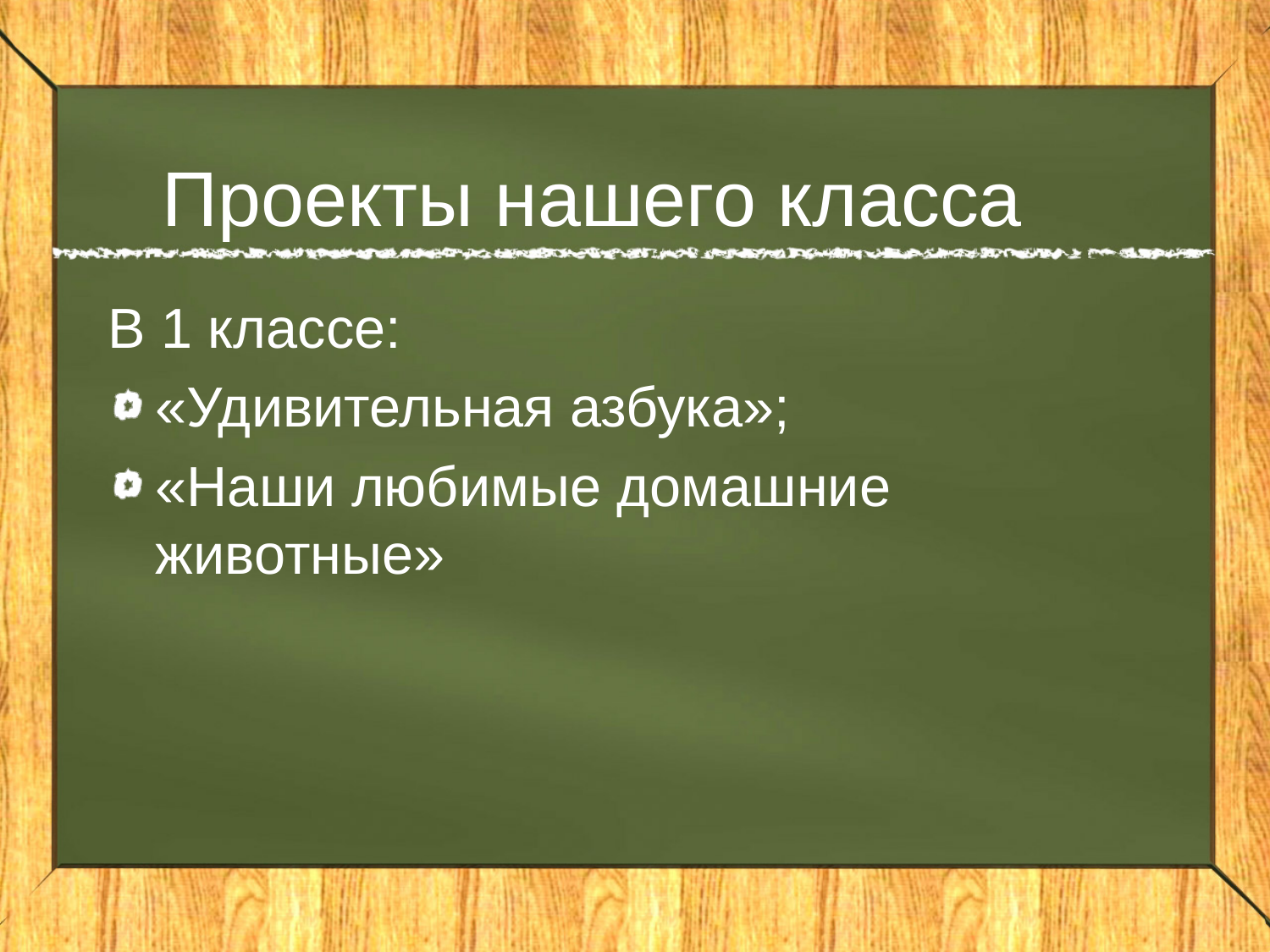

# Проекты нашего класса
В 1 классе:
«Удивительная азбука»;
«Наши любимые домашние животные»